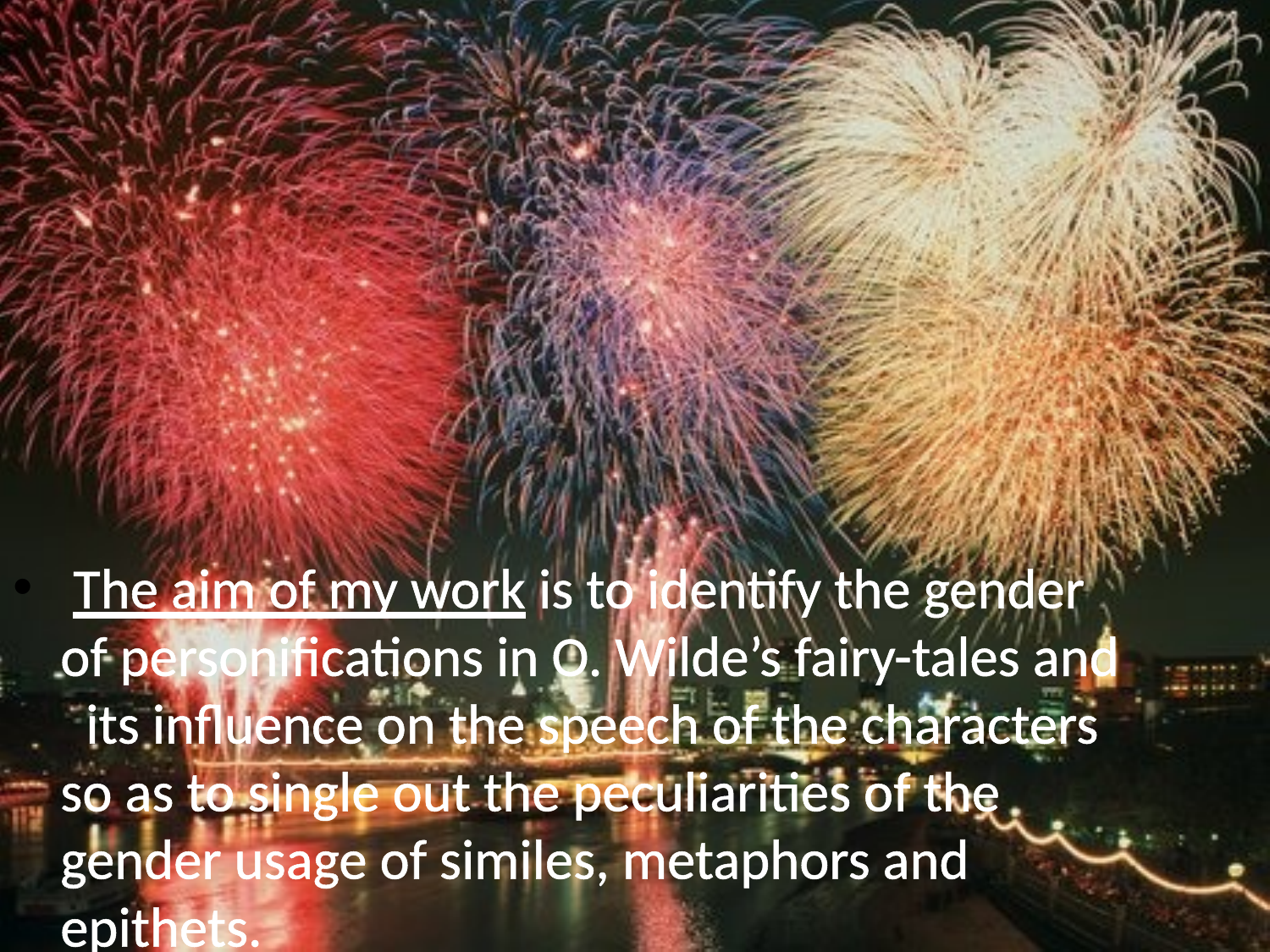

The aim of my work is to identify the gender of personifications in O. Wilde’s fairy-tales and   its influence on the speech of the characters so as to single out the peculiarities of the gender usage of similes, metaphors and epithets.